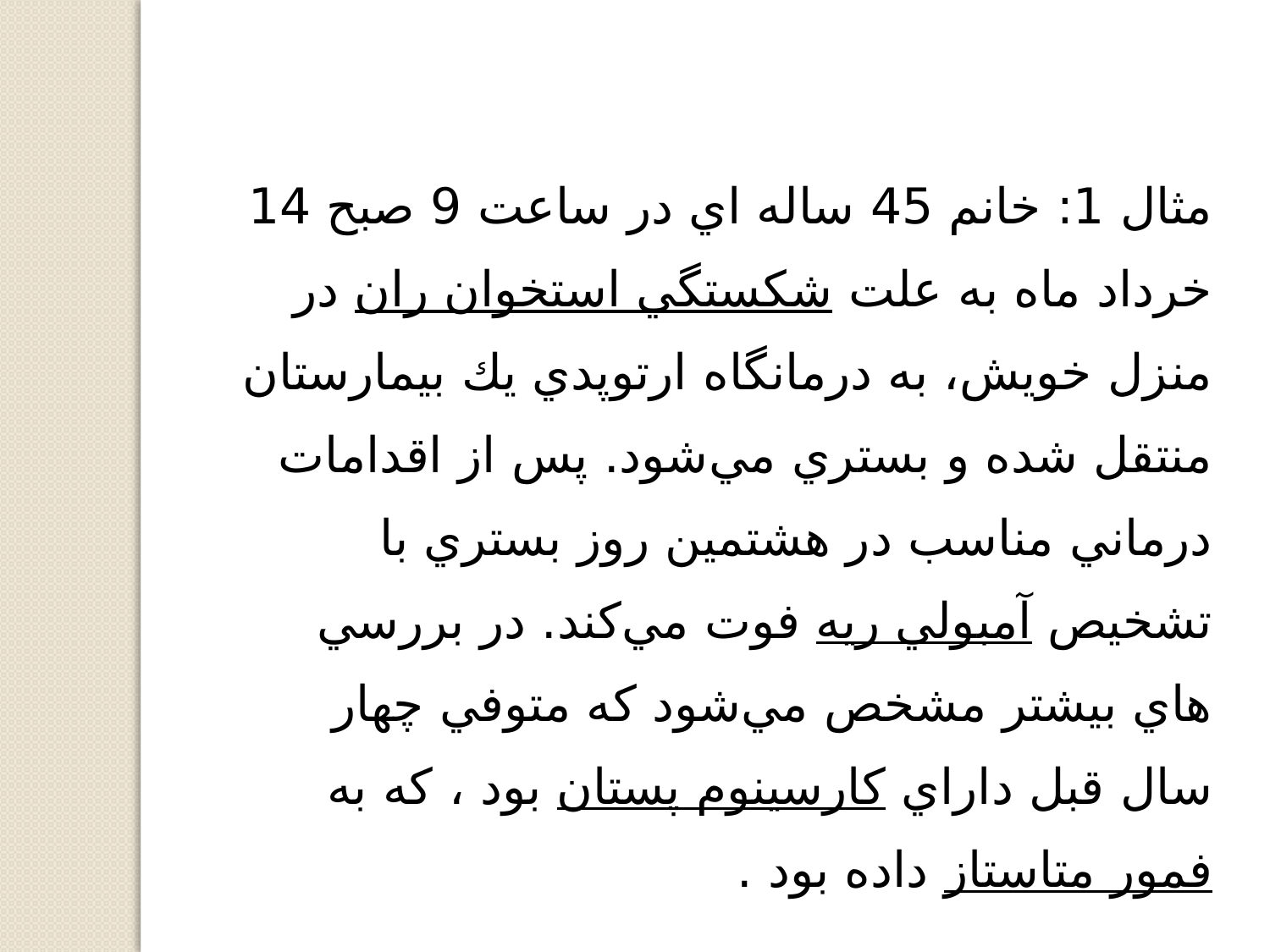

مثال 1: خانم 45 ساله اي در ساعت 9 صبح 14 خرداد ماه به علت شكستگي استخوان ران در منزل خويش، به درمانگاه ارتوپدي يك بيمارستان منتقل شده و بستري مي‌شود. پس از اقدامات درماني مناسب در هشتمين روز بستري با تشخيص آمبولي ريه فوت مي‌كند. در بررسي هاي بيشتر مشخص مي‌شود كه متوفي چهار سال قبل داراي كارسينوم پستان بود ، كه به فمور متاستاز داده بود .